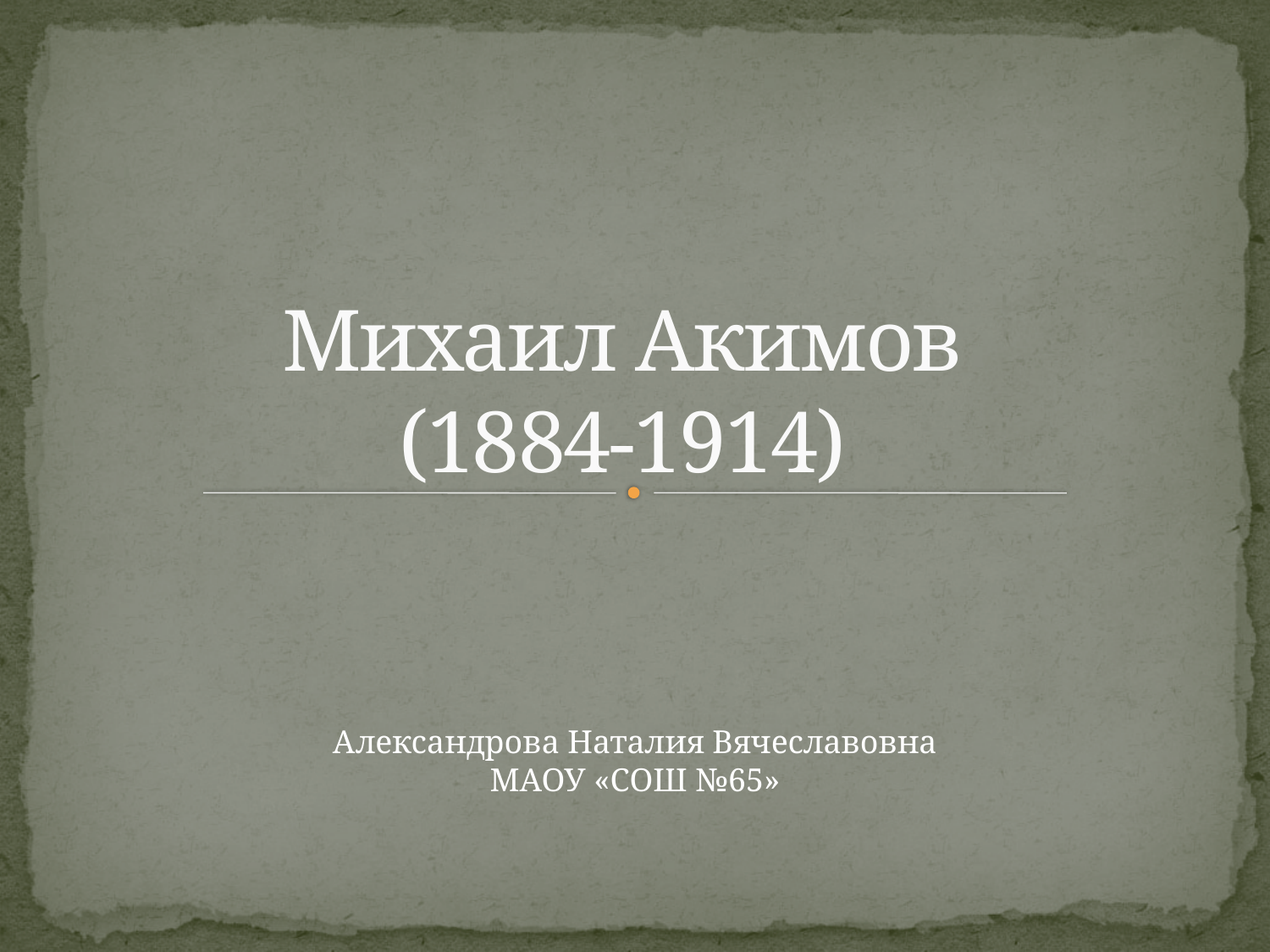

# Михаил Акимов (1884-1914)
Александрова Наталия Вячеславовна
МАОУ «СОШ №65»